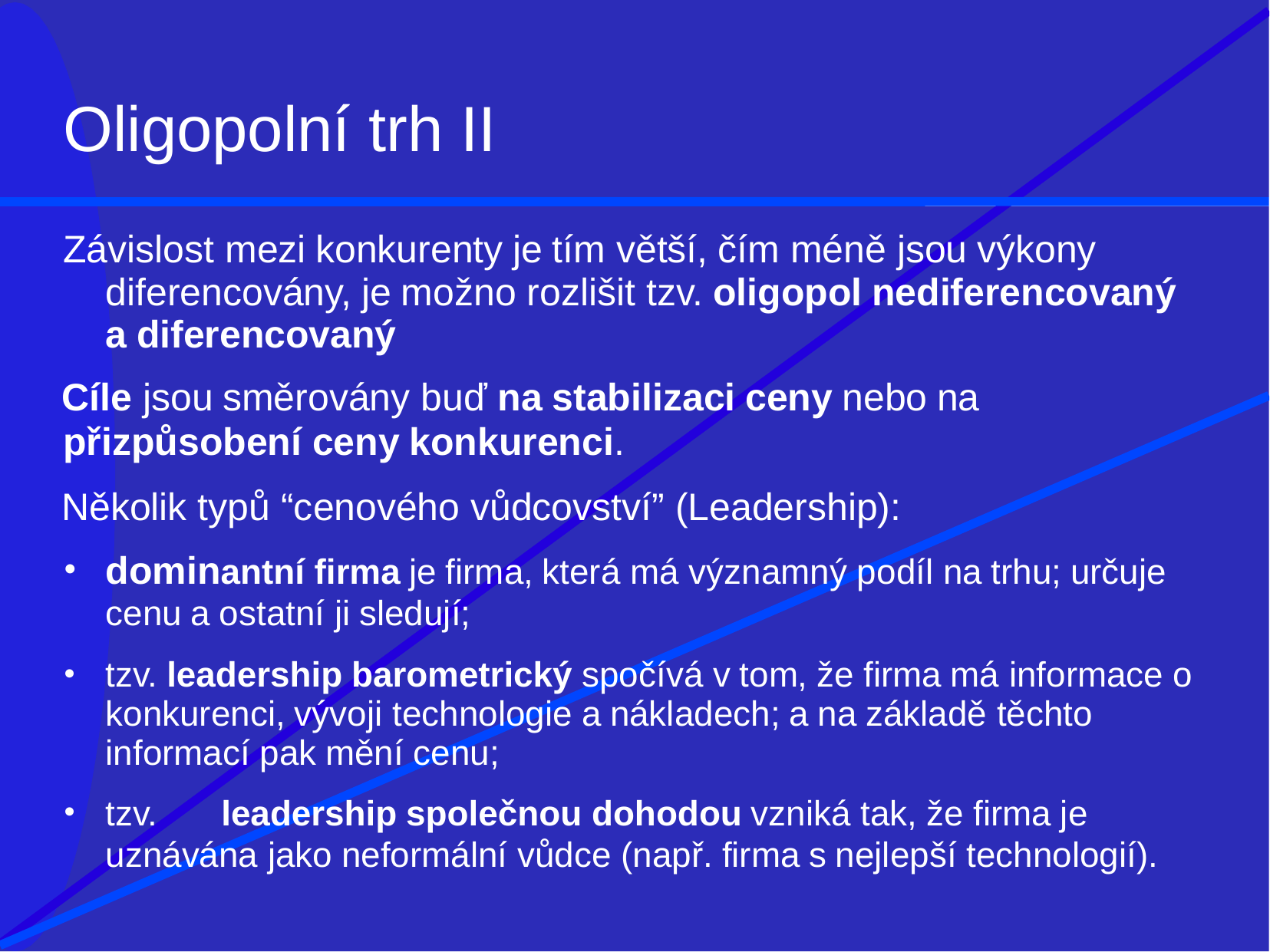

# Oligopolní trh II
Závislost mezi konkurenty je tím větší, čím méně jsou výkony diferencovány, je možno rozlišit tzv. oligopol nediferencovaný a diferencovaný
Cíle jsou směrovány buď na stabilizaci ceny nebo na
přizpůsobení ceny konkurenci.
Několik typů “cenového vůdcovství” (Leadership):
dominantní firma je firma, která má významný podíl na trhu; určuje
cenu a ostatní ji sledují;
tzv. leadership barometrický spočívá v tom, že firma má informace o konkurenci, vývoji technologie a nákladech; a na základě těchto informací pak mění cenu;
tzv.	leadership společnou dohodou vzniká tak, že firma je
uznávána jako neformální vůdce (např. firma s nejlepší technologií).